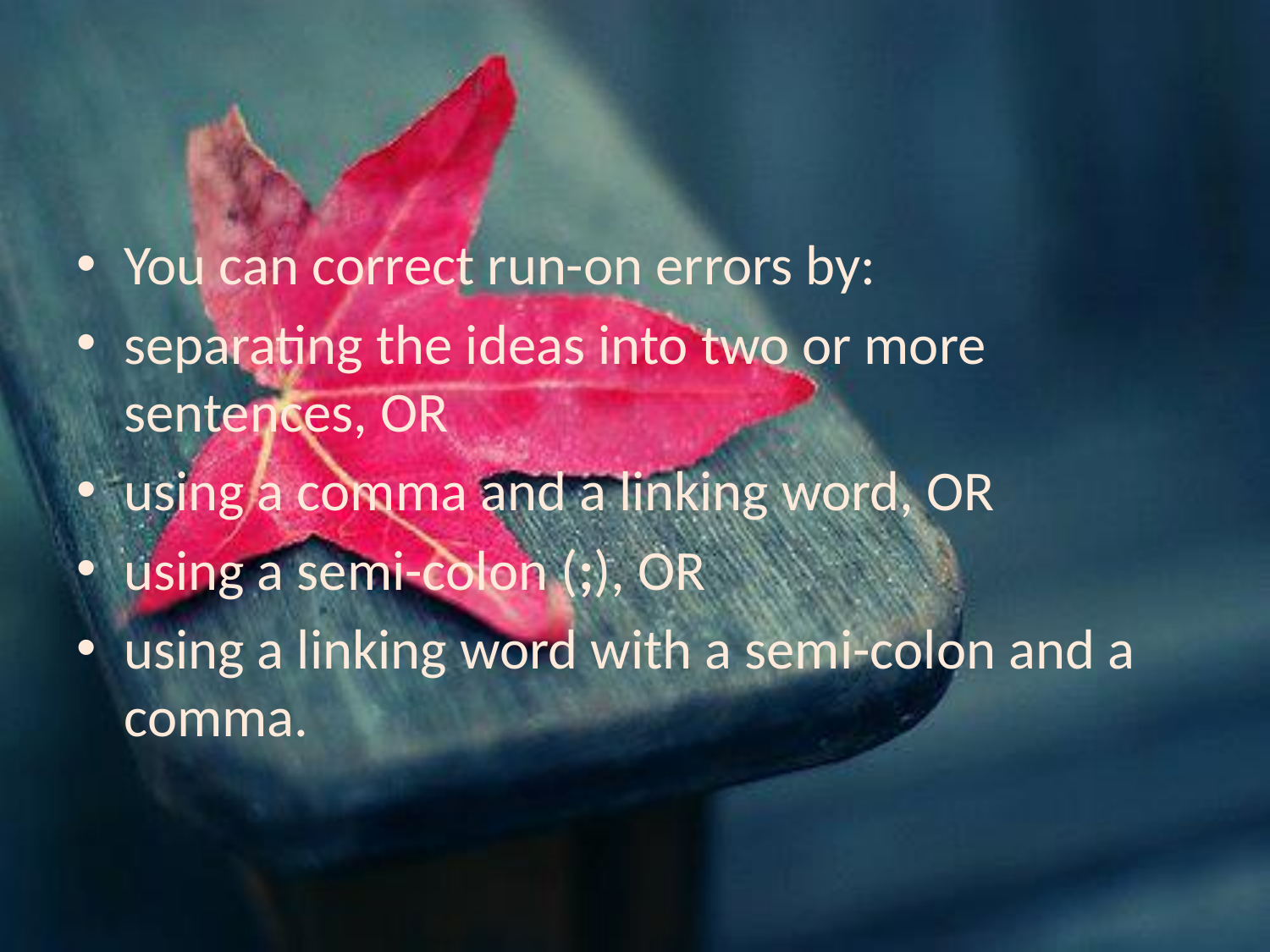

#
You can correct run-on errors by:
separating the ideas into two or more sentences, OR
using a comma and a linking word, OR
using a semi-colon (;), OR
using a linking word with a semi-colon and a comma.